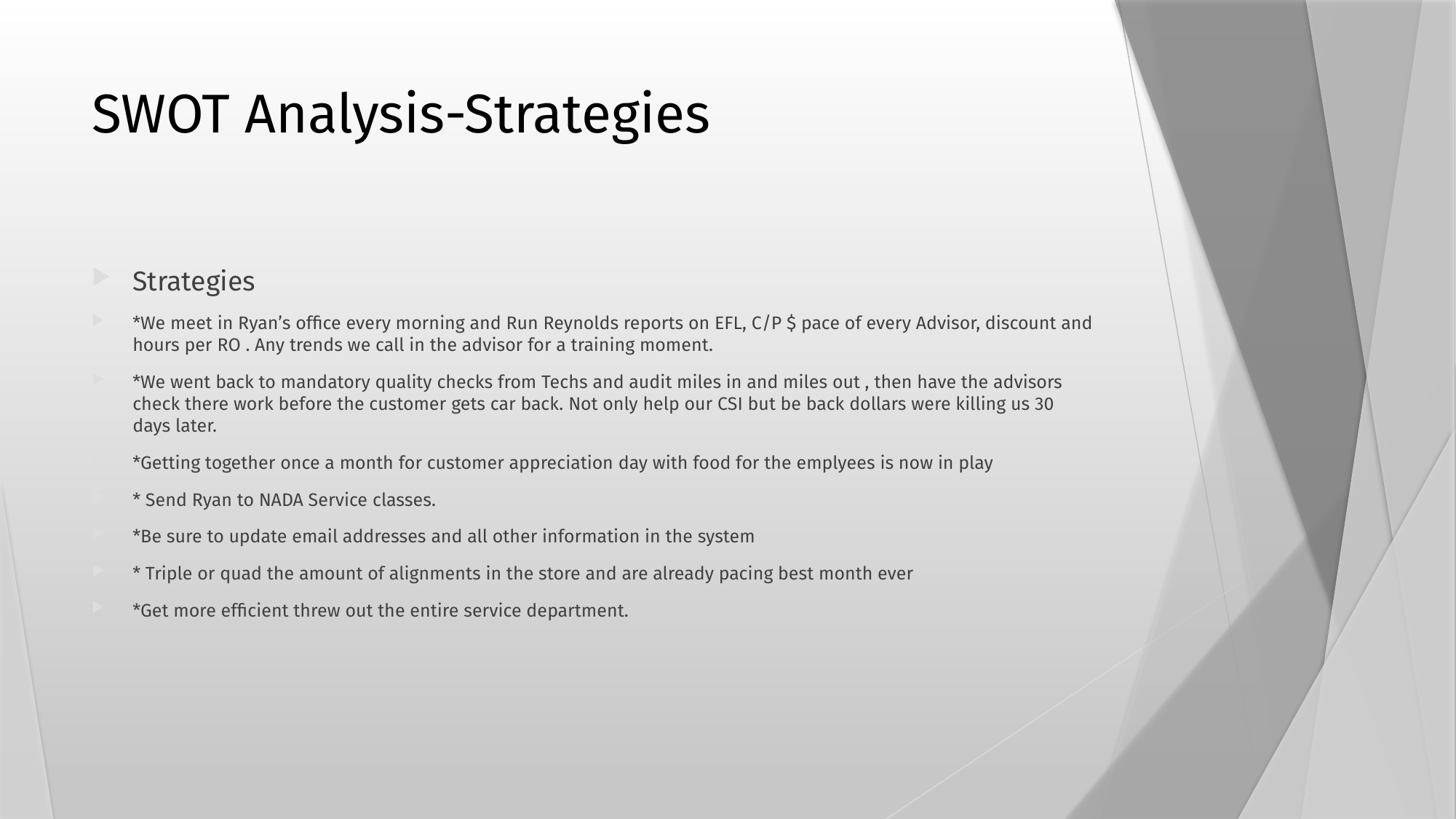

# SWOT Analysis-Strategies
Strategies
*We meet in Ryan’s office every morning and Run Reynolds reports on EFL, C/P $ pace of every Advisor, discount and hours per RO . Any trends we call in the advisor for a training moment.
*We went back to mandatory quality checks from Techs and audit miles in and miles out , then have the advisors check there work before the customer gets car back. Not only help our CSI but be back dollars were killing us 30 days later.
*Getting together once a month for customer appreciation day with food for the emplyees is now in play
* Send Ryan to NADA Service classes.
*Be sure to update email addresses and all other information in the system
* Triple or quad the amount of alignments in the store and are already pacing best month ever
*Get more efficient threw out the entire service department.